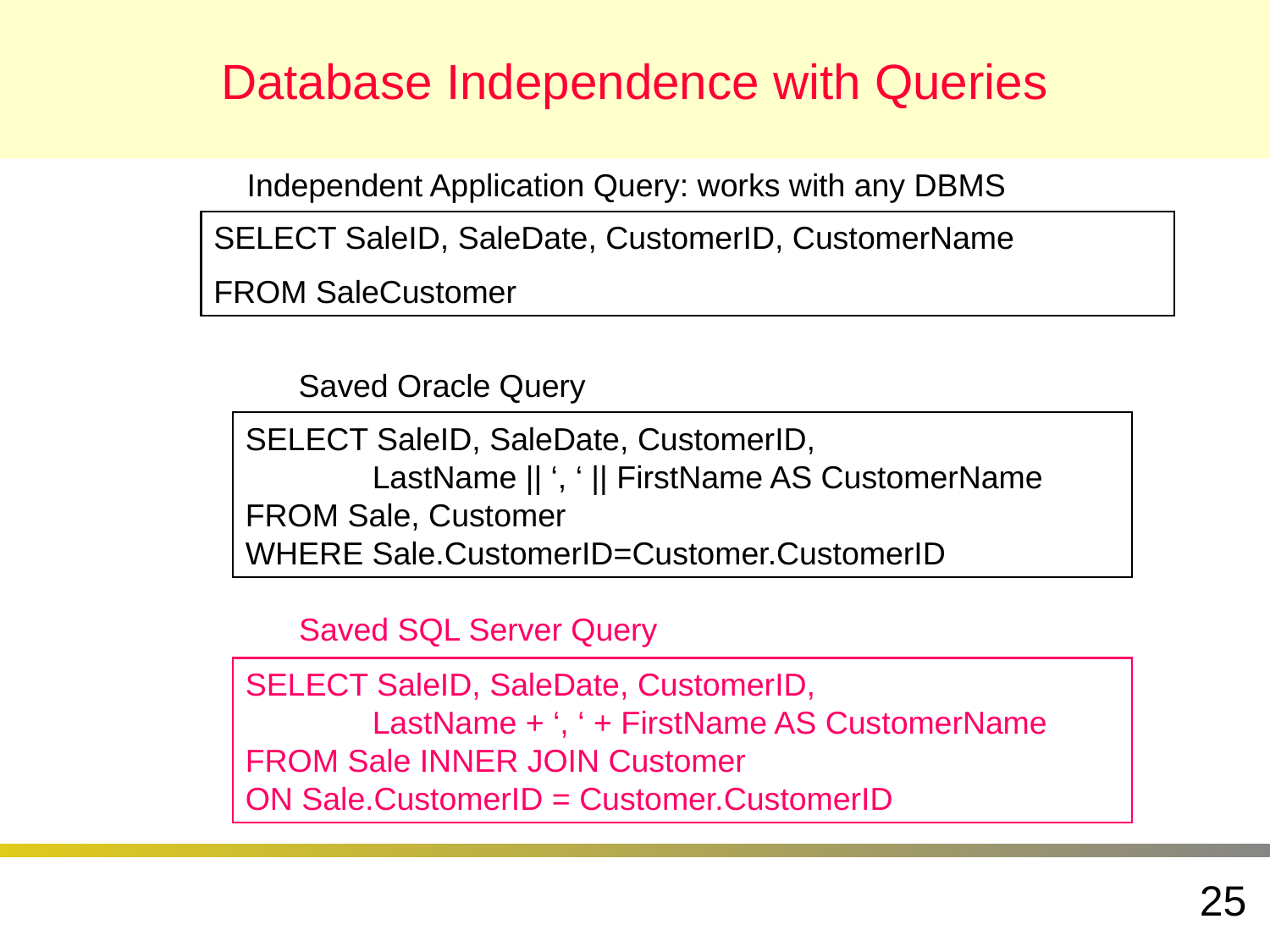

# Database Independence with Queries
Independent Application Query: works with any DBMS
SELECT SaleID, SaleDate, CustomerID, CustomerName
FROM SaleCustomer
Saved Oracle Query
SELECT SaleID, SaleDate, CustomerID,
	LastName || ‘, ‘ || FirstName AS CustomerName
FROM Sale, Customer
WHERE Sale.CustomerID=Customer.CustomerID
Saved SQL Server Query
SELECT SaleID, SaleDate, CustomerID,
	LastName + ‘, ‘ + FirstName AS CustomerName
FROM Sale INNER JOIN Customer
ON Sale.CustomerID = Customer.CustomerID
25